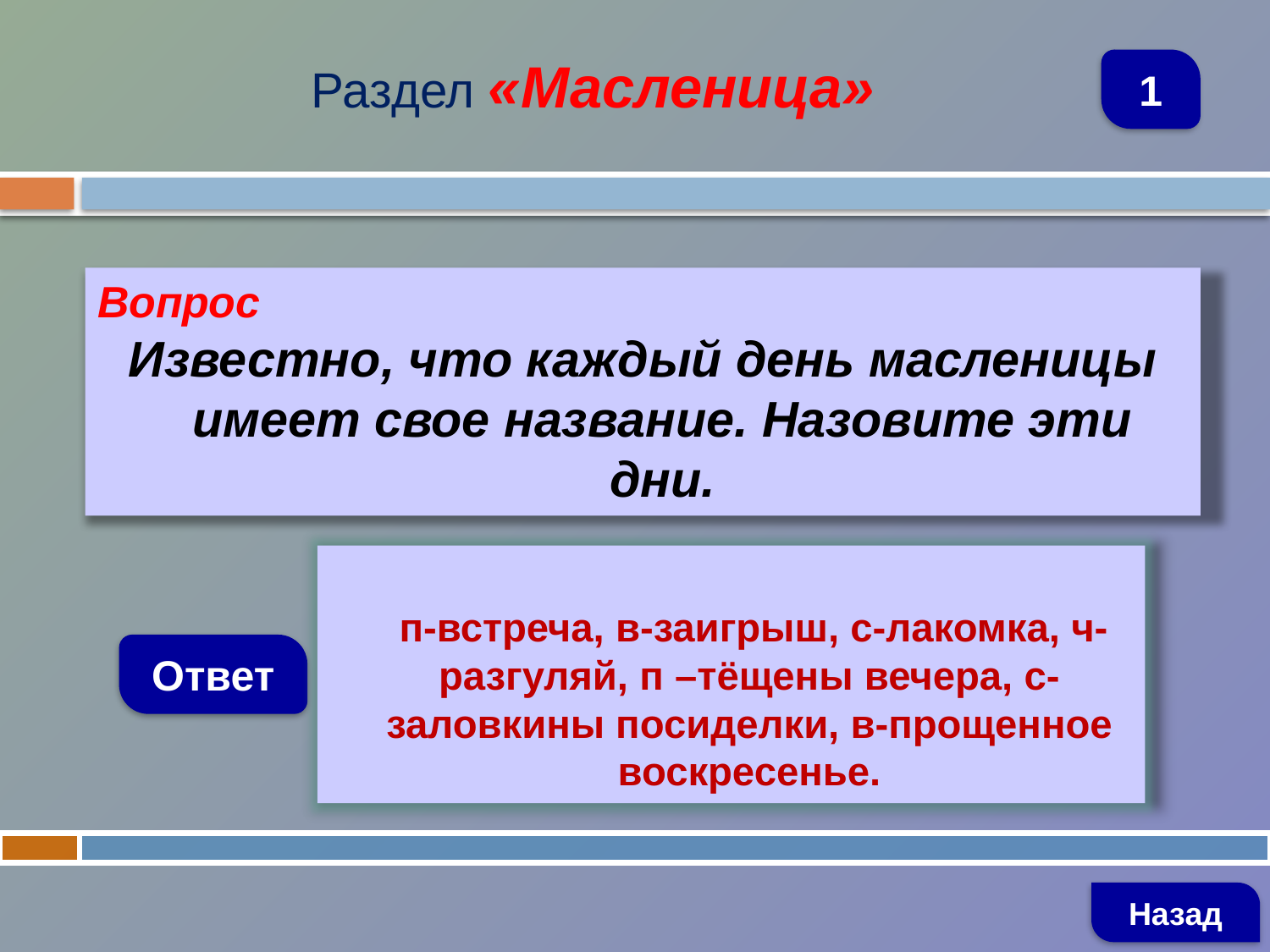

Раздел «Масленица»
1
Вопрос
Известно, что каждый день масленицы имеет свое название. Назовите эти дни.

    п-встреча, в-заигрыш, с-лакомка, ч-разгуляй, п –тёщены вечера, с-заловкины посиделки, в-прощенное воскресенье.
Ответ

Назад